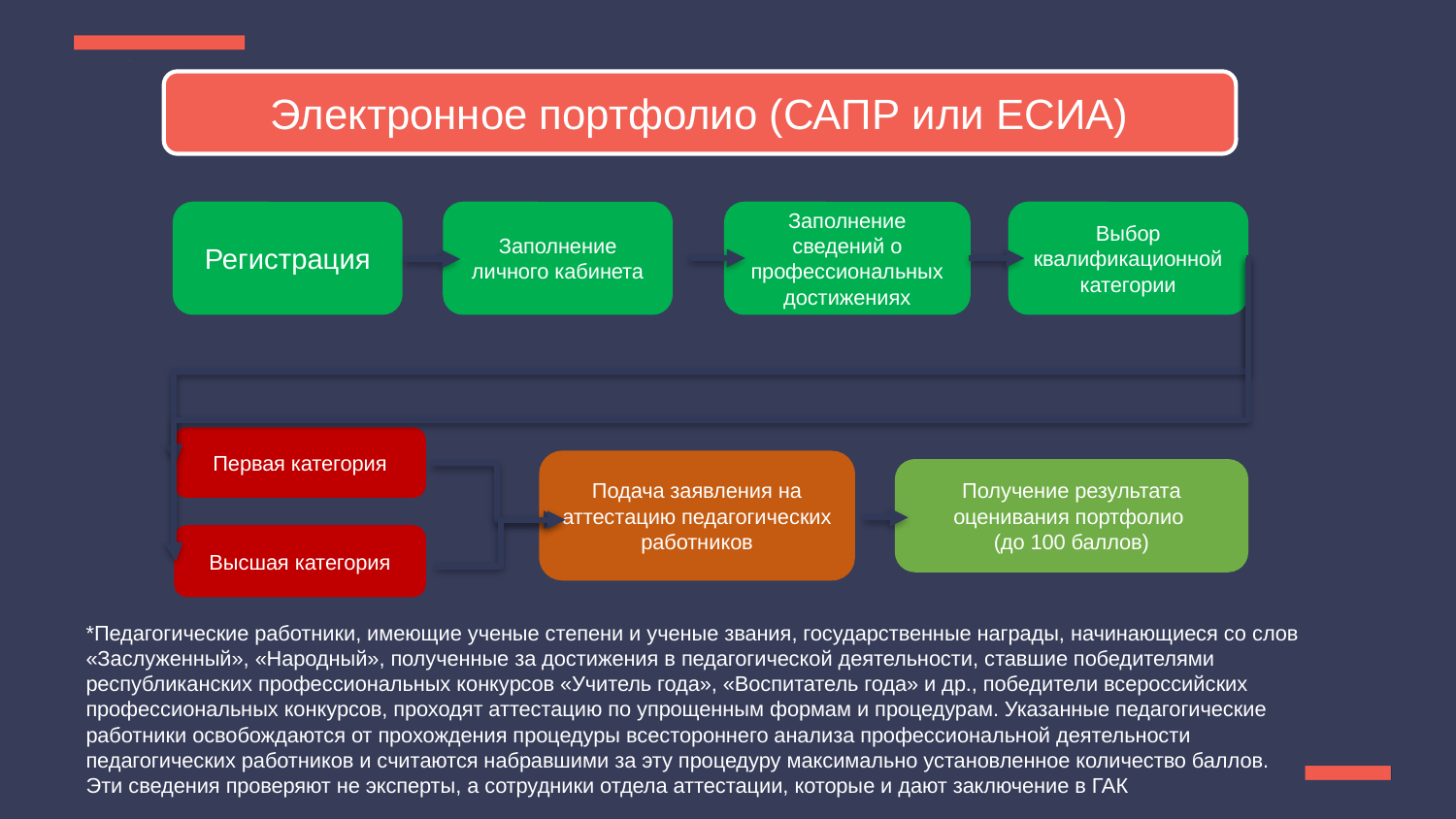

Электронное портфолио (САПР или ЕСИА)
Заполнение личного кабинета
Заполнение сведений о профессиональных достижениях
Выбор квалификационной категории
Регистрация
Первая категория
Подача заявления на аттестацию педагогических работников
Получение результата оценивания портфолио
(до 100 баллов)
Высшая категория
*Педагогические работники, имеющие ученые степени и ученые звания, государственные награды, начинающиеся со слов «Заслуженный», «Народный», полученные за достижения в педагогической деятельности, ставшие победителями республиканских профессиональных конкурсов «Учитель года», «Воспитатель года» и др., победители всероссийских профессиональных конкурсов, проходят аттестацию по упрощенным формам и процедурам. Указанные педагогические работники освобождаются от прохождения процедуры всестороннего анализа профессиональной деятельности педагогических работников и считаются набравшими за эту процедуру максимально установленное количество баллов. Эти сведения проверяют не эксперты, а сотрудники отдела аттестации, которые и дают заключение в ГАК